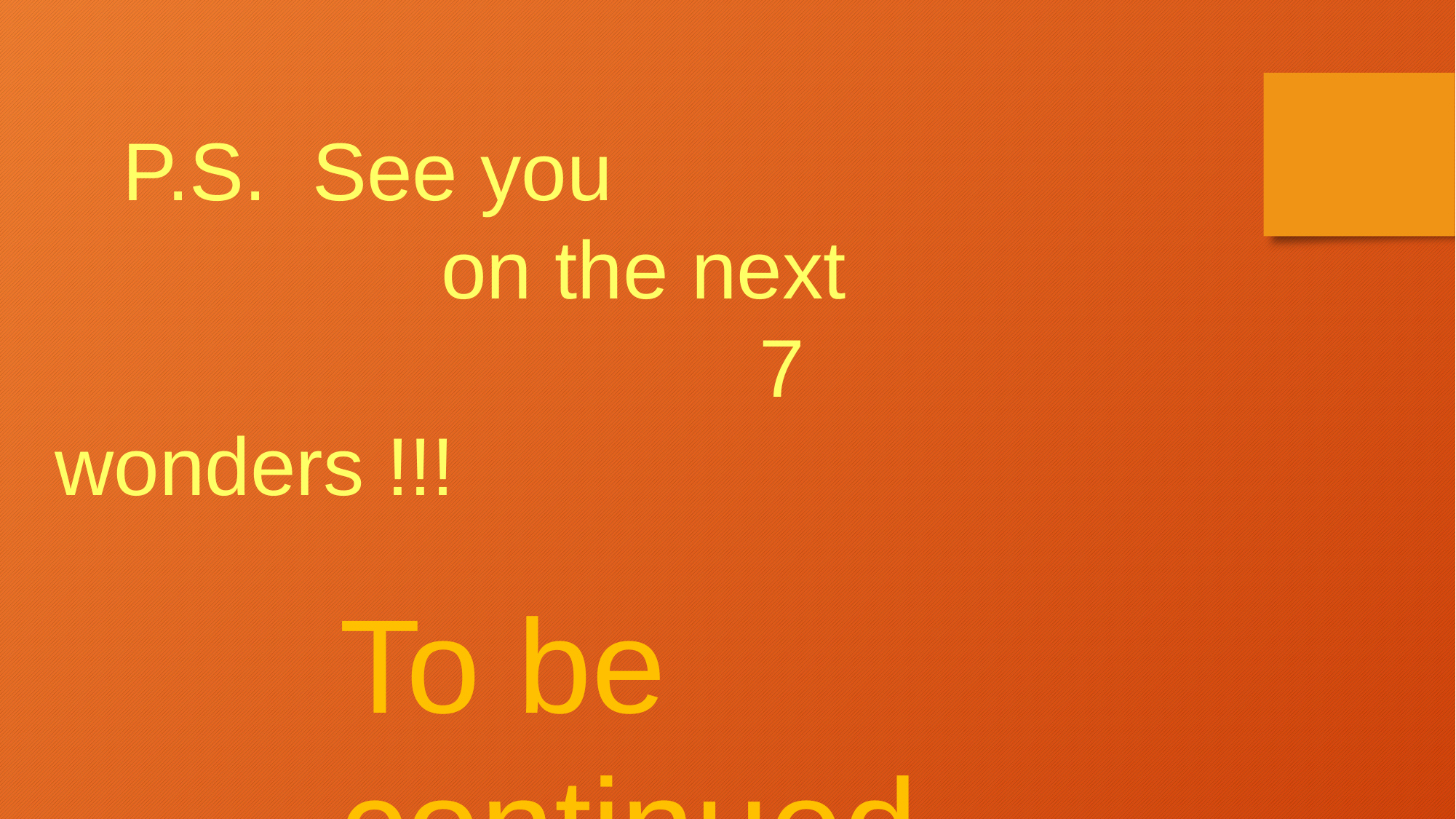

P.S.  See you
                 on the next
                               7 wonders !!!
To be continued…